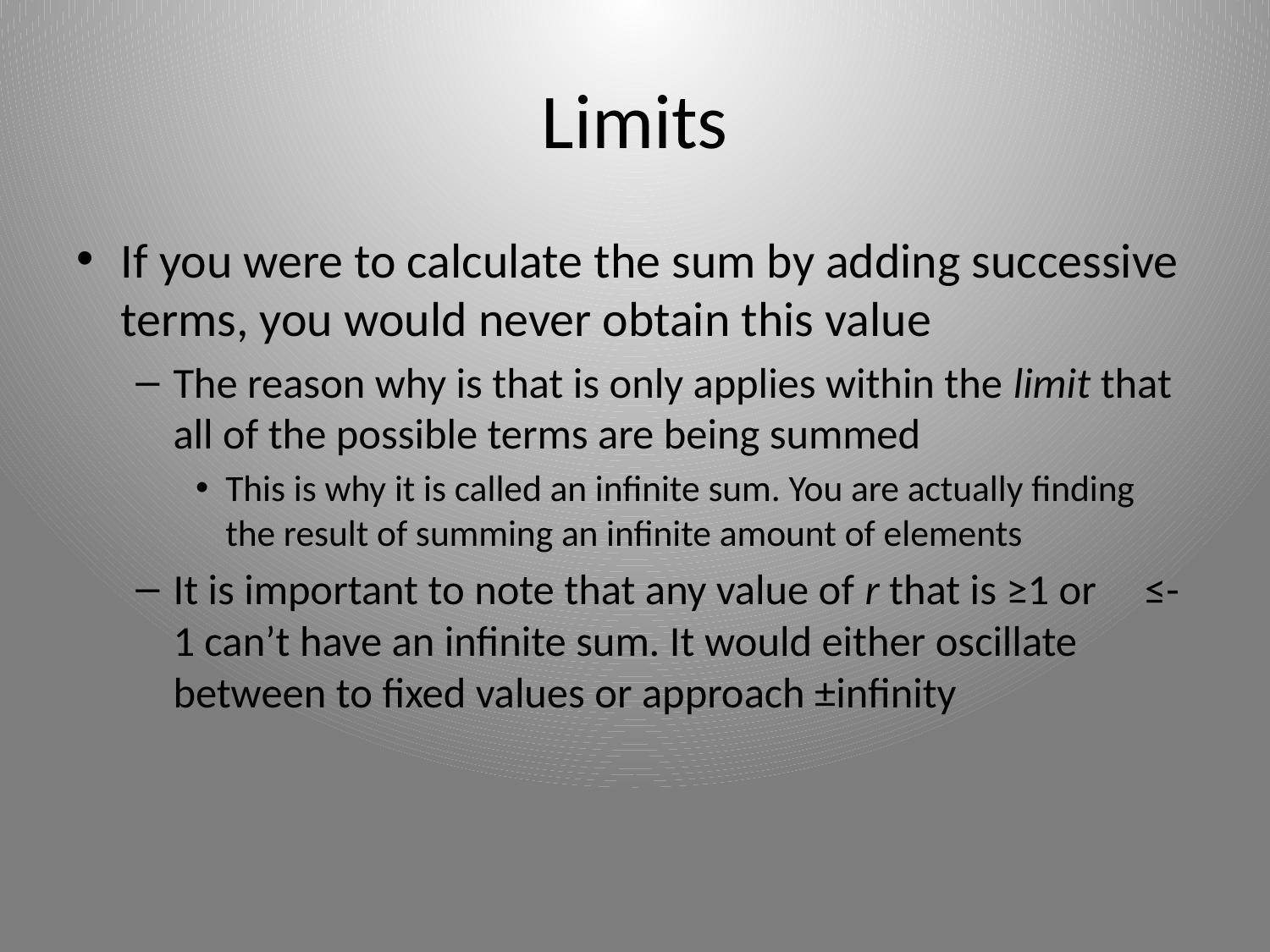

# Limits
If you were to calculate the sum by adding successive terms, you would never obtain this value
The reason why is that is only applies within the limit that all of the possible terms are being summed
This is why it is called an infinite sum. You are actually finding the result of summing an infinite amount of elements
It is important to note that any value of r that is ≥1 or     ≤-1 can’t have an infinite sum. It would either oscillate between to fixed values or approach ±infinity